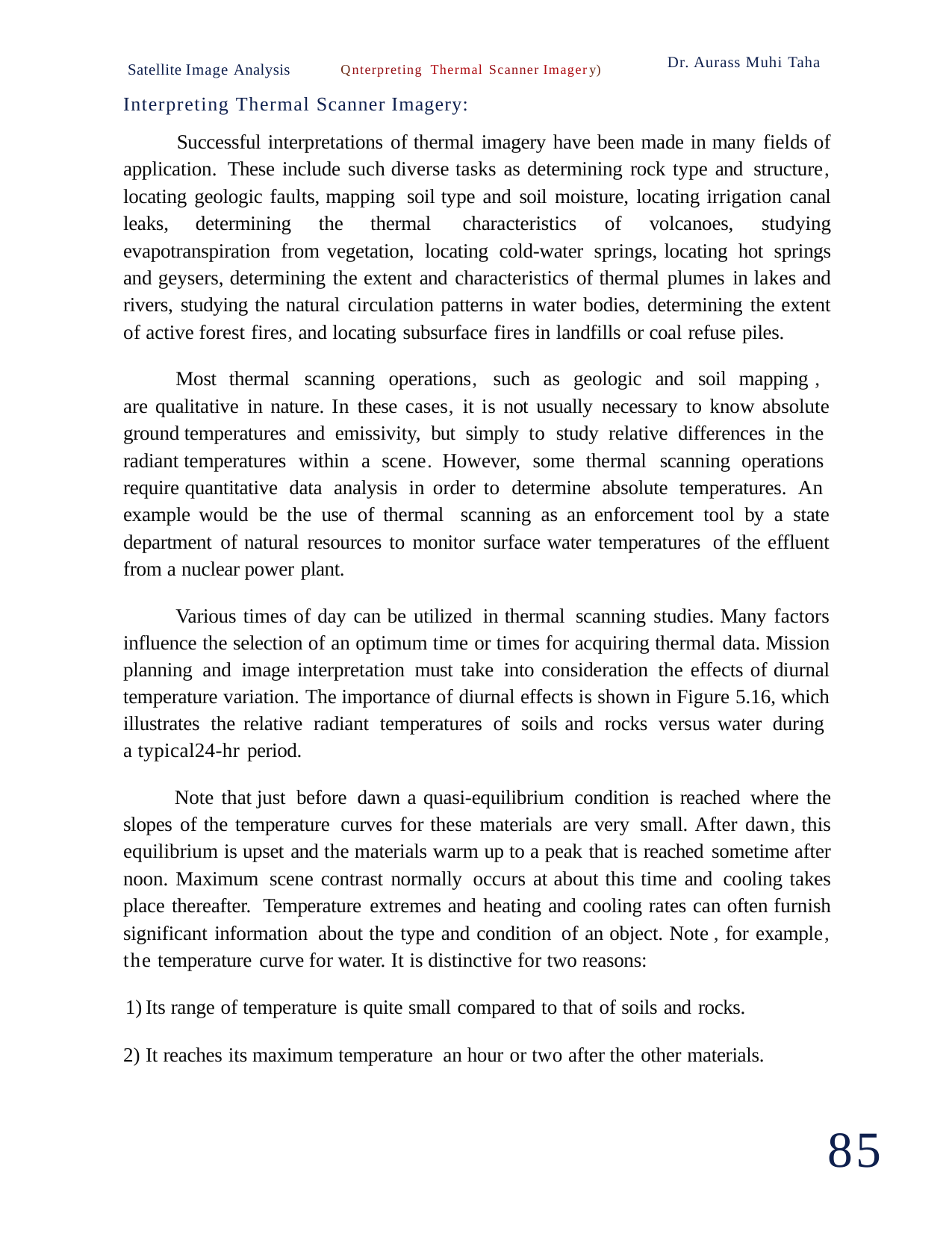

Satellite Image Analysis	Qnterpreting  Thermal Scanner Imagery)

Interpreting Thermal Scanner Imagery:
Dr. Aurass Muhi Taha
Successful interpretations of thermal imagery have been made in many fields of application.  These include such diverse tasks as determining rock type and  structure, locating geologic faults, mapping  soil type and soil moisture, locating irrigation canal leaks,     determining     the     thermal      characteristics     of     volcanoes,     studying evapotranspiration  from vegetation,  locating  cold-water  springs, locating  hot  springs and geysers, determining the extent and characteristics of thermal plumes in lakes and rivers, studying the natural circulation patterns in water bodies, determining the extent of active forest fires, and locating subsurface fires in landfills or coal refuse piles.

Most  thermal  scanning  operations,  such  as  geologic  and  soil  mapping ,  are qualitative in nature. In these cases, it is not usually necessary to know absolute ground temperatures  and  emissivity,  but  simply  to  study  relative  differences  in the  radiant temperatures  within  a  scene.  However,  some  thermal  scanning  operations  require quantitative  data  analysis  in order to  determine  absolute  temperatures.  An  example would be the use of thermal  scanning as an enforcement tool by a state department of natural resources to monitor surface water temperatures  of the effluent from a nuclear power plant.

Various times of day can be utilized  in thermal  scanning studies. Many factors influence the selection of an optimum time or times for acquiring thermal data. Mission planning  and  image interpretation  must take  into consideration  the effects of diurnal temperature variation. The importance of diurnal effects is shown in Figure 5.16, which illustrates  the relative  radiant  temperatures  of  soils and  rocks  versus water  during  a typical24-hr period.

Note that just  before  dawn a quasi-equilibrium  condition  is reached  where the slopes of the temperature  curves for these materials  are very  small. After dawn, this equilibrium is upset and the materials warm up to a peak that is reached sometime after noon. Maximum  scene contrast normally  occurs at about this time and  cooling takes place thereafter.  Temperature extremes and heating and cooling rates can often furnish significant information  about the type and condition  of an object. Note , for example, the temperature curve for water. It is distinctive for two reasons:

Its range of temperature is quite small compared to that of soils and rocks.

It reaches its maximum temperature  an hour or two after the other materials.

85